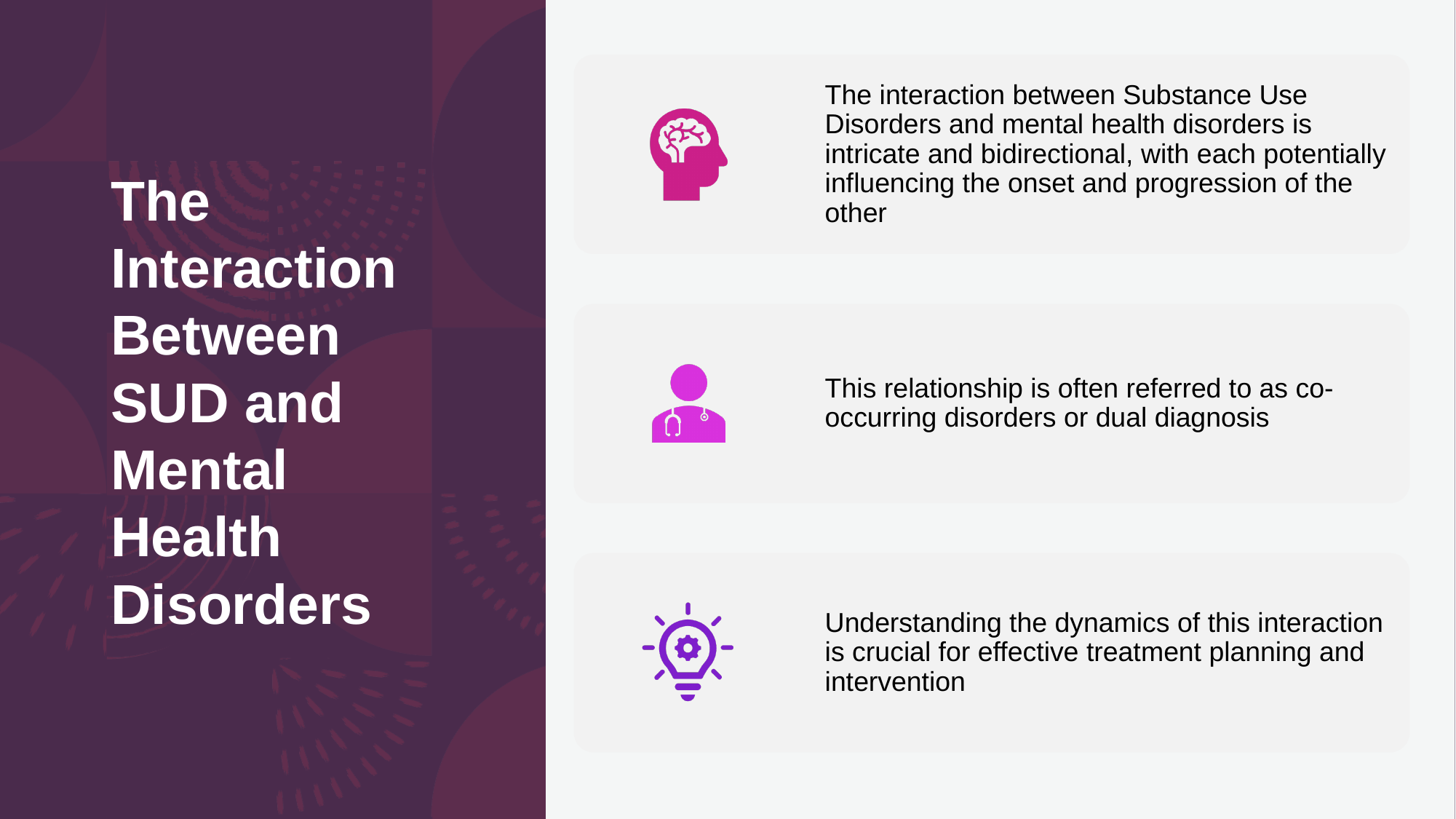

The interaction between Substance Use Disorders and mental health disorders is intricate and bidirectional, with each potentially influencing the onset and progression of the other
This relationship is often referred to as co-occurring disorders or dual diagnosis
Understanding the dynamics of this interaction is crucial for effective treatment planning and intervention
# The Interaction Between SUD and Mental Health Disorders